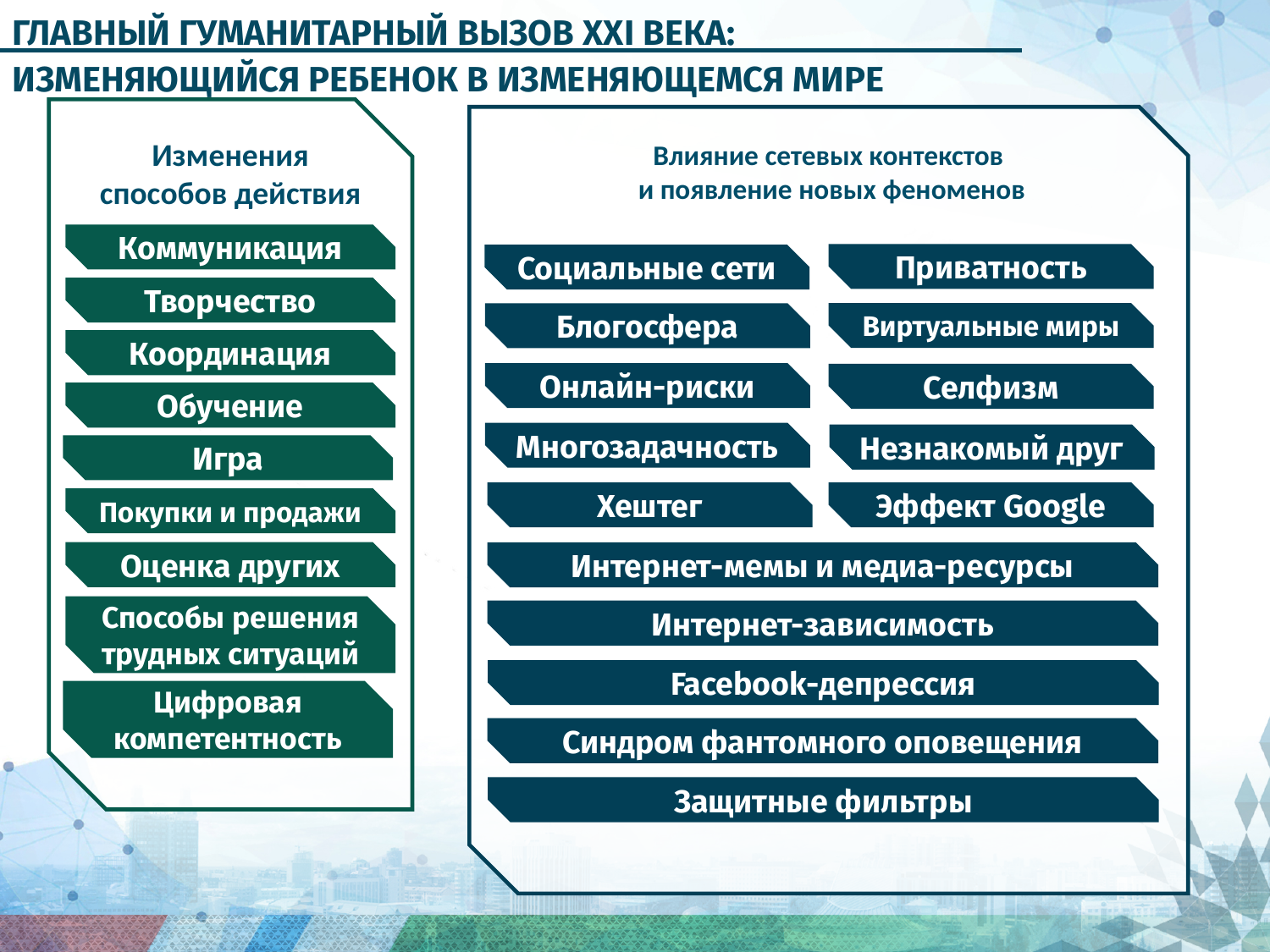

ГЛАВНЫЙ ГУМАНИТАРНЫЙ ВЫЗОВ XXI ВЕКА:
ИЗМЕНЯЮЩИЙСЯ РЕБЕНОК В ИЗМЕНЯЮЩЕМСЯ МИРЕ
Изменения способов действия

Влияние сетевых контекстов
 и появление новых феноменов
Коммуникация
Приватность
Социальные сети
Творчество
Виртуальные миры
Блогосфера
Координация
Онлайн-риски
Селфизм
Обучение
Многозадачность
Незнакомый друг
Игра
Эффект Google
Хештег
Покупки и продажи
Оценка других
Интернет-мемы и медиа-ресурсы
Способы решения трудных ситуаций
Интернет-зависимость
Facebook-депрессия
Цифровая компетентность
Синдром фантомного оповещения
Защитные фильтры